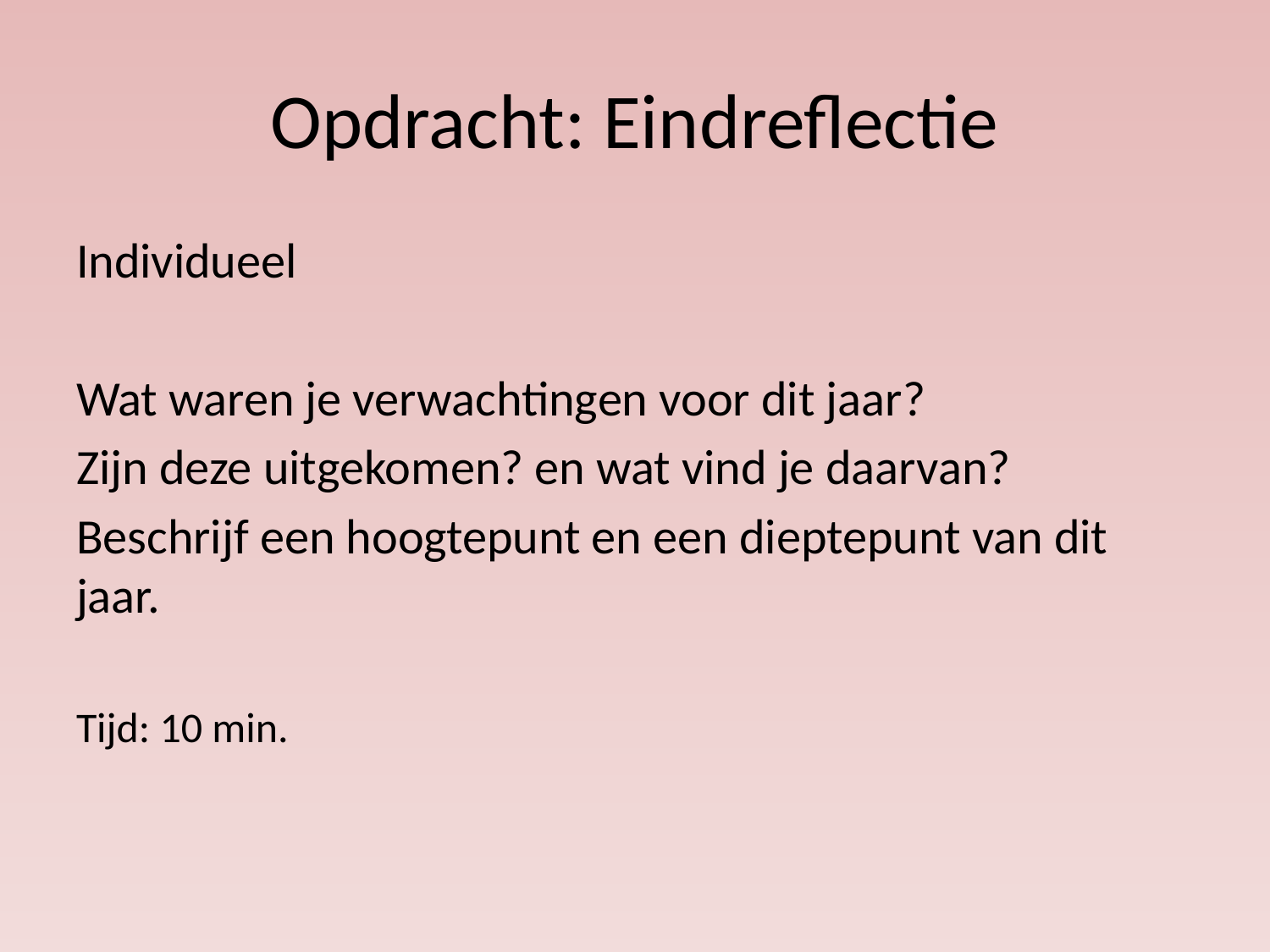

# Opdracht: Eindreflectie
Individueel

Wat waren je verwachtingen voor dit jaar?
Zijn deze uitgekomen? en wat vind je daarvan?
Beschrijf een hoogtepunt en een dieptepunt van dit jaar.

Tijd: 10 min.